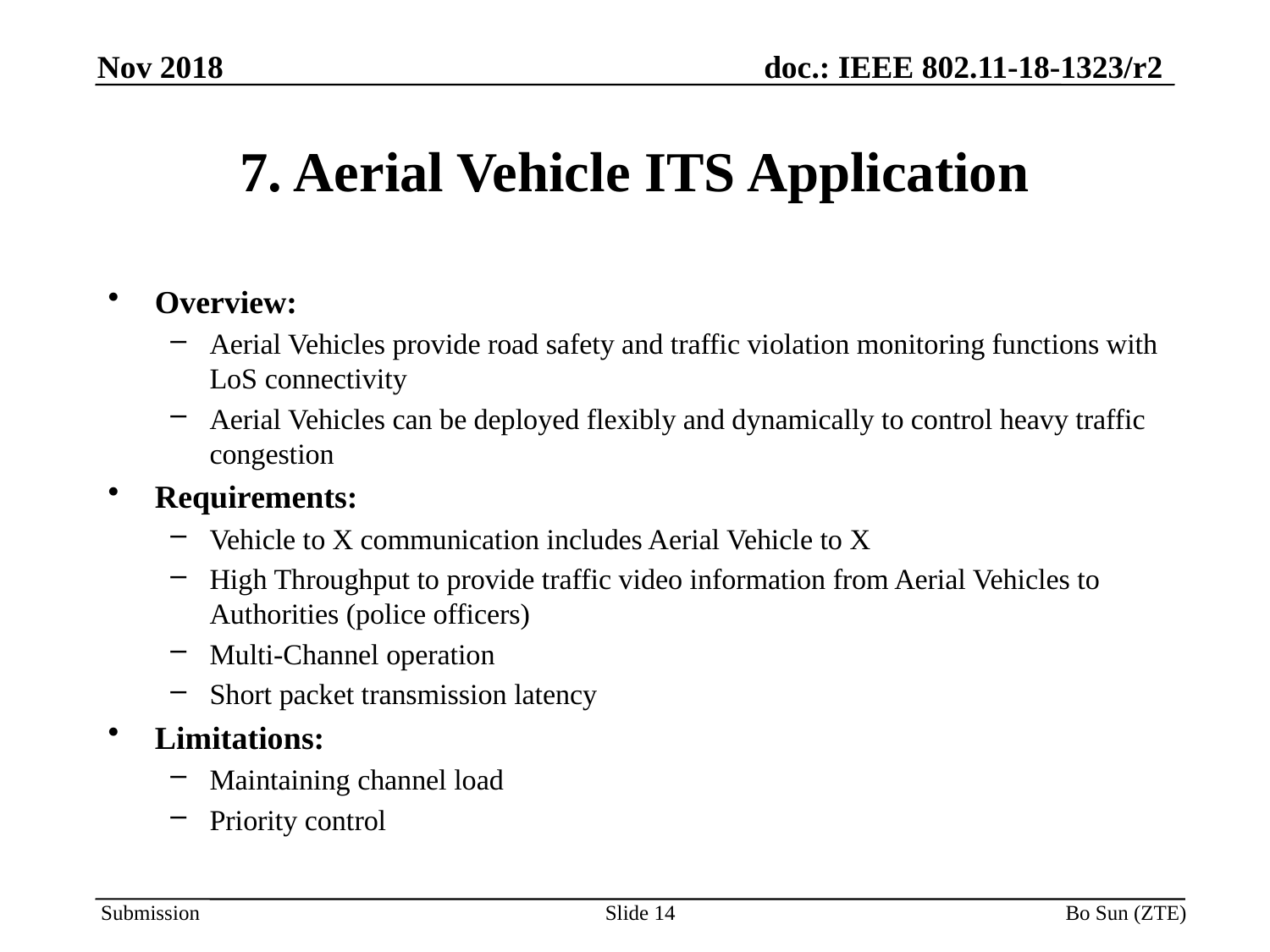

# 7. Aerial Vehicle ITS Application
Overview:
Aerial Vehicles provide road safety and traffic violation monitoring functions with LoS connectivity
Aerial Vehicles can be deployed flexibly and dynamically to control heavy traffic congestion
Requirements:
Vehicle to X communication includes Aerial Vehicle to X
High Throughput to provide traffic video information from Aerial Vehicles to Authorities (police officers)
Multi-Channel operation
Short packet transmission latency
Limitations:
Maintaining channel load
Priority control

Slide 14
Bo Sun (ZTE)